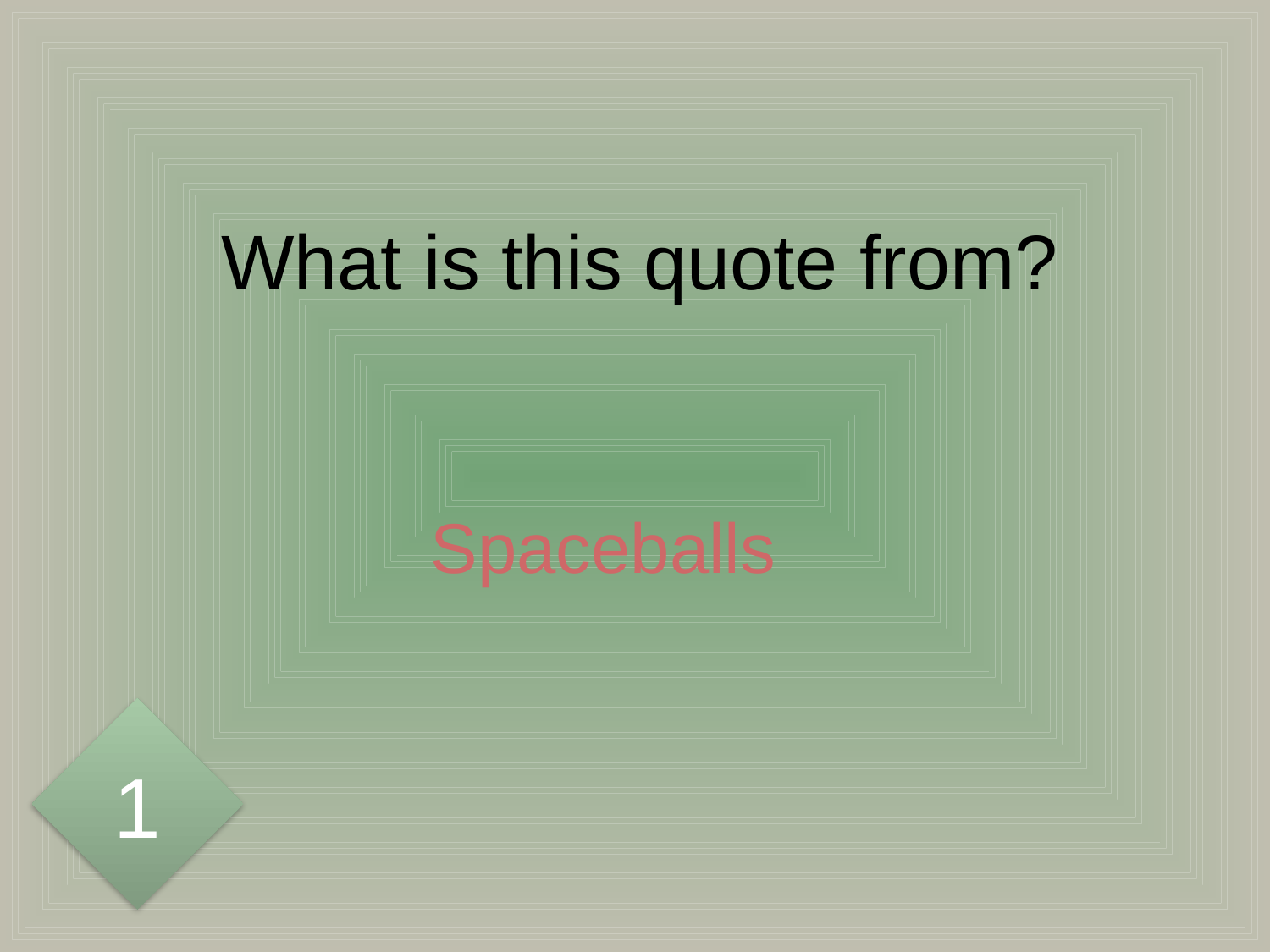

# What is this quote from?
Spaceballs
1